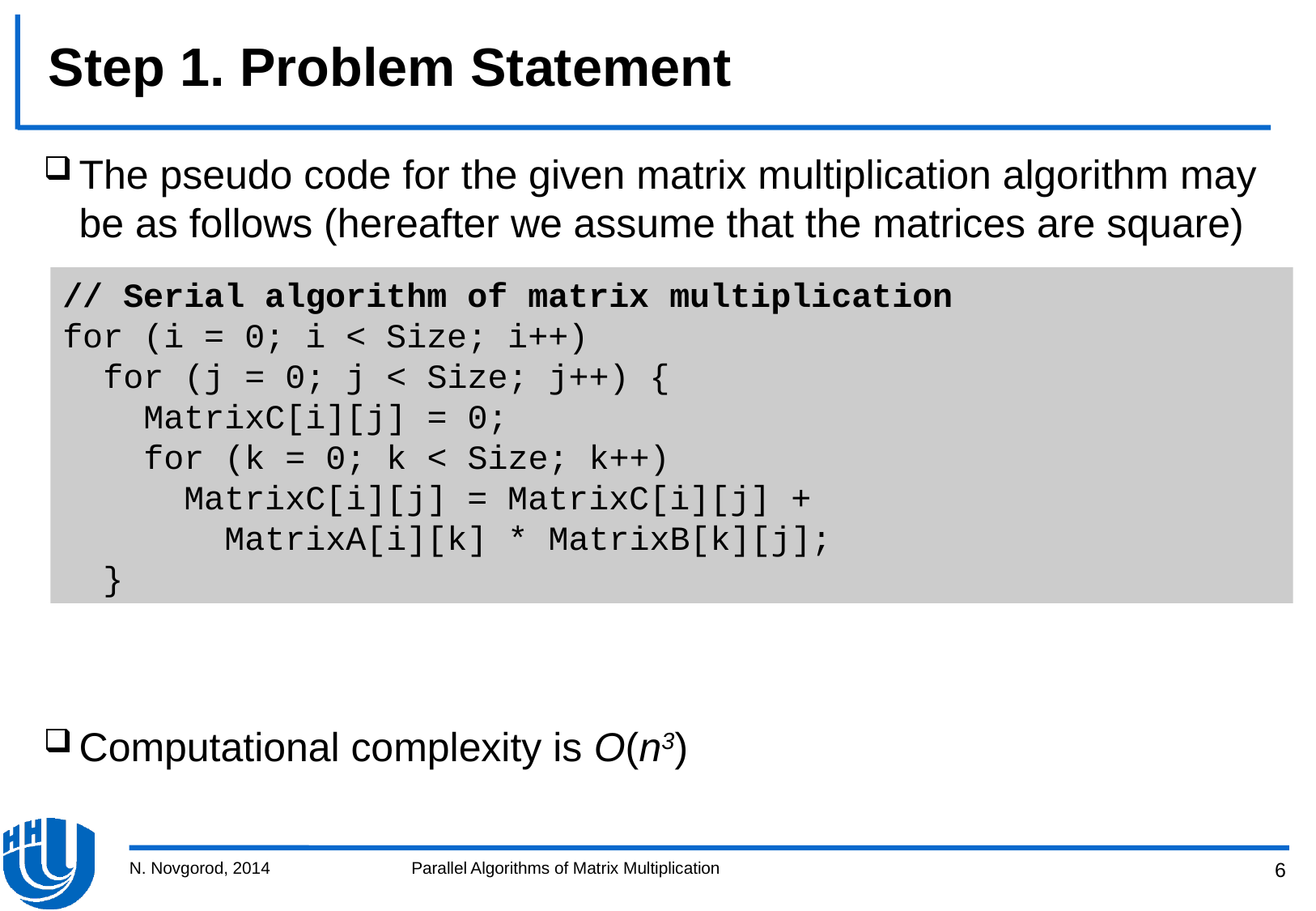

# Step 1. Problem Statement
The pseudo code for the given matrix multiplication algorithm may be as follows (hereafter we assume that the matrices are square)

Computational complexity is O(n3)
// Serial algorithm of matrix multiplication
for (i = 0; i < Size; i++)
  for (j = 0; j < Size; j++) {
    MatrixC[i][j] = 0;
    for (k = 0; k < Size; k++)
      MatrixC[i][j] = MatrixC[i][j] +
        MatrixA[i][k] * MatrixB[k][j];
  }
N. Novgorod, 2014
Parallel Algorithms of Matrix Multiplication
6